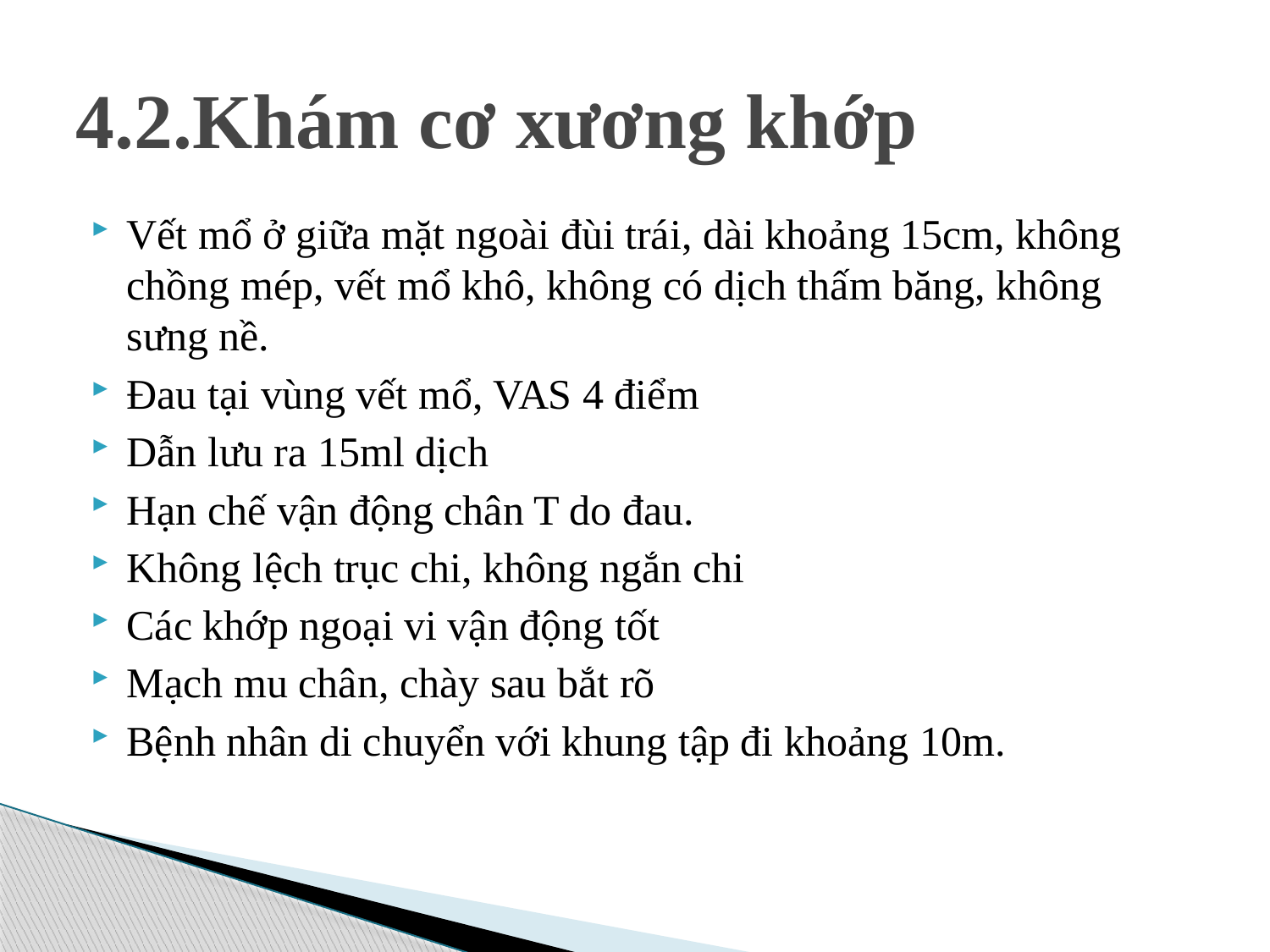

# 4.2.Khám cơ xương khớp
Vết mổ ở giữa mặt ngoài đùi trái, dài khoảng 15cm, không chồng mép, vết mổ khô, không có dịch thấm băng, không sưng nề.
Đau tại vùng vết mổ, VAS 4 điểm
Dẫn lưu ra 15ml dịch
Hạn chế vận động chân T do đau.
Không lệch trục chi, không ngắn chi
Các khớp ngoại vi vận động tốt
Mạch mu chân, chày sau bắt rõ
Bệnh nhân di chuyển với khung tập đi khoảng 10m.